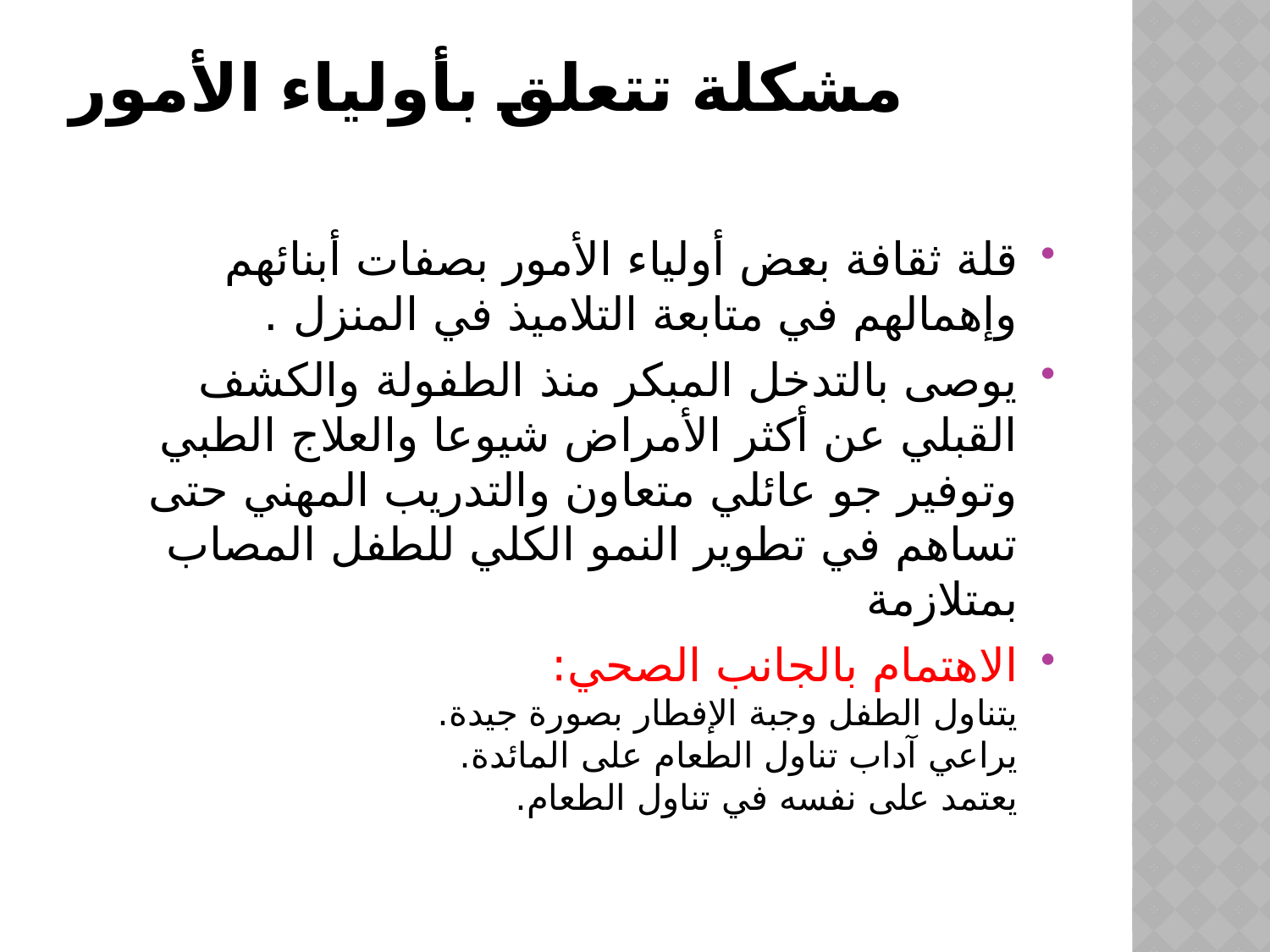

# مشكلة تتعلق بأولياء الأمور
قلة ثقافة بعض أولياء الأمور بصفات أبنائهم وإهمالهم في متابعة التلاميذ في المنزل .
يوصى بالتدخل المبكر منذ الطفولة والكشف القبلي عن أكثر الأمراض شيوعا والعلاج الطبي وتوفير جو عائلي متعاون والتدريب المهني حتى تساهم في تطوير النمو الكلي للطفل المصاب بمتلازمة
الاهتمام بالجانب الصحي:
يتناول الطفل وجبة الإفطار بصورة جيدة.
يراعي آداب تناول الطعام على المائدة.
يعتمد على نفسه في تناول الطعام.